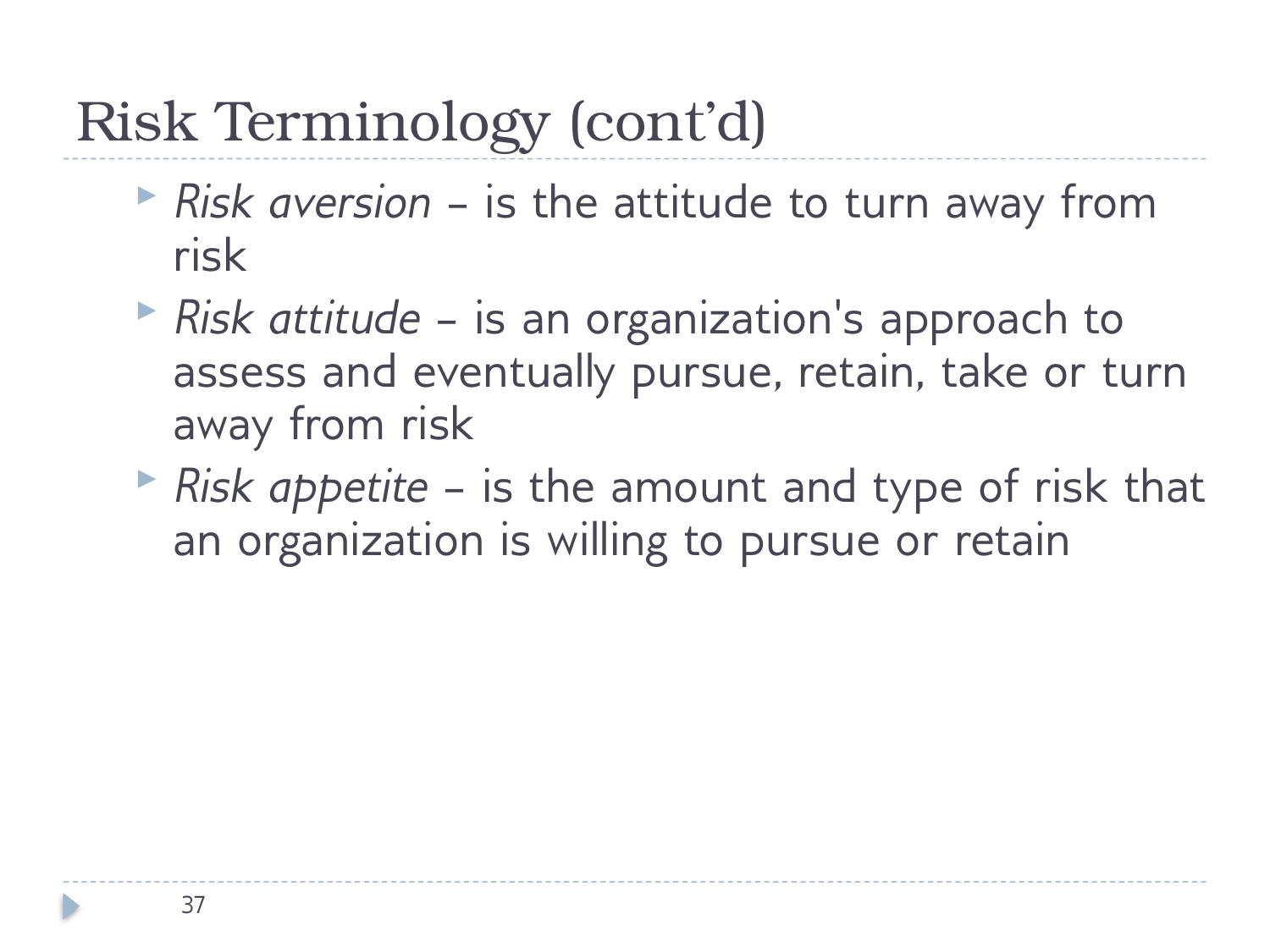

# Risk Terminology (cont’d)
Risk aversion – is the attitude to turn away from risk
Risk attitude – is an organization's approach to assess and eventually pursue, retain, take or turn away from risk
Risk appetite – is the amount and type of risk that an organization is willing to pursue or retain

37